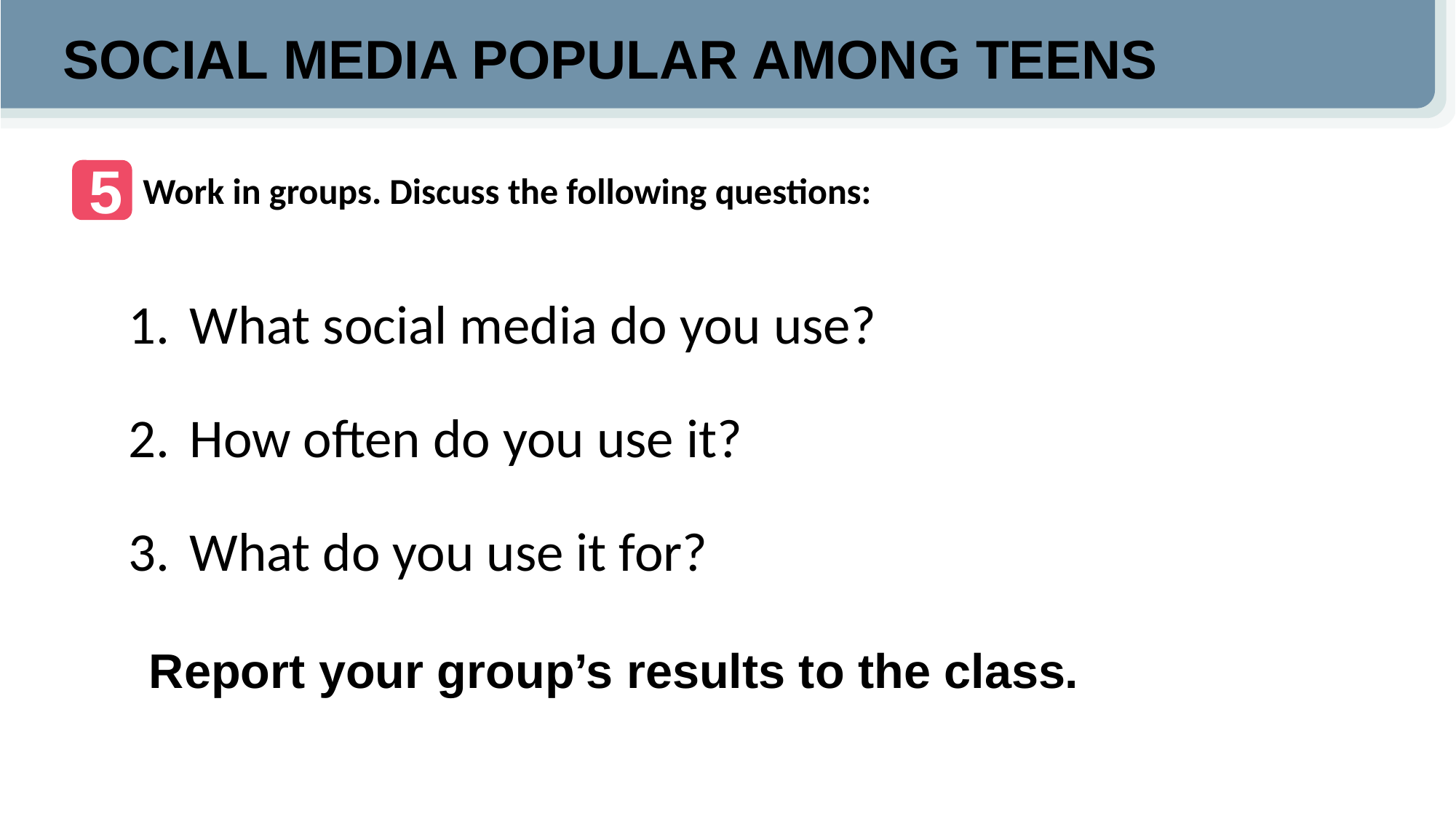

SOCIAL MEDIA POPULAR AMONG TEENS
5

Work in groups. Discuss the following questions:
What social media do you use?
How often do you use it?
What do you use it for?

Report your group’s results to the class.